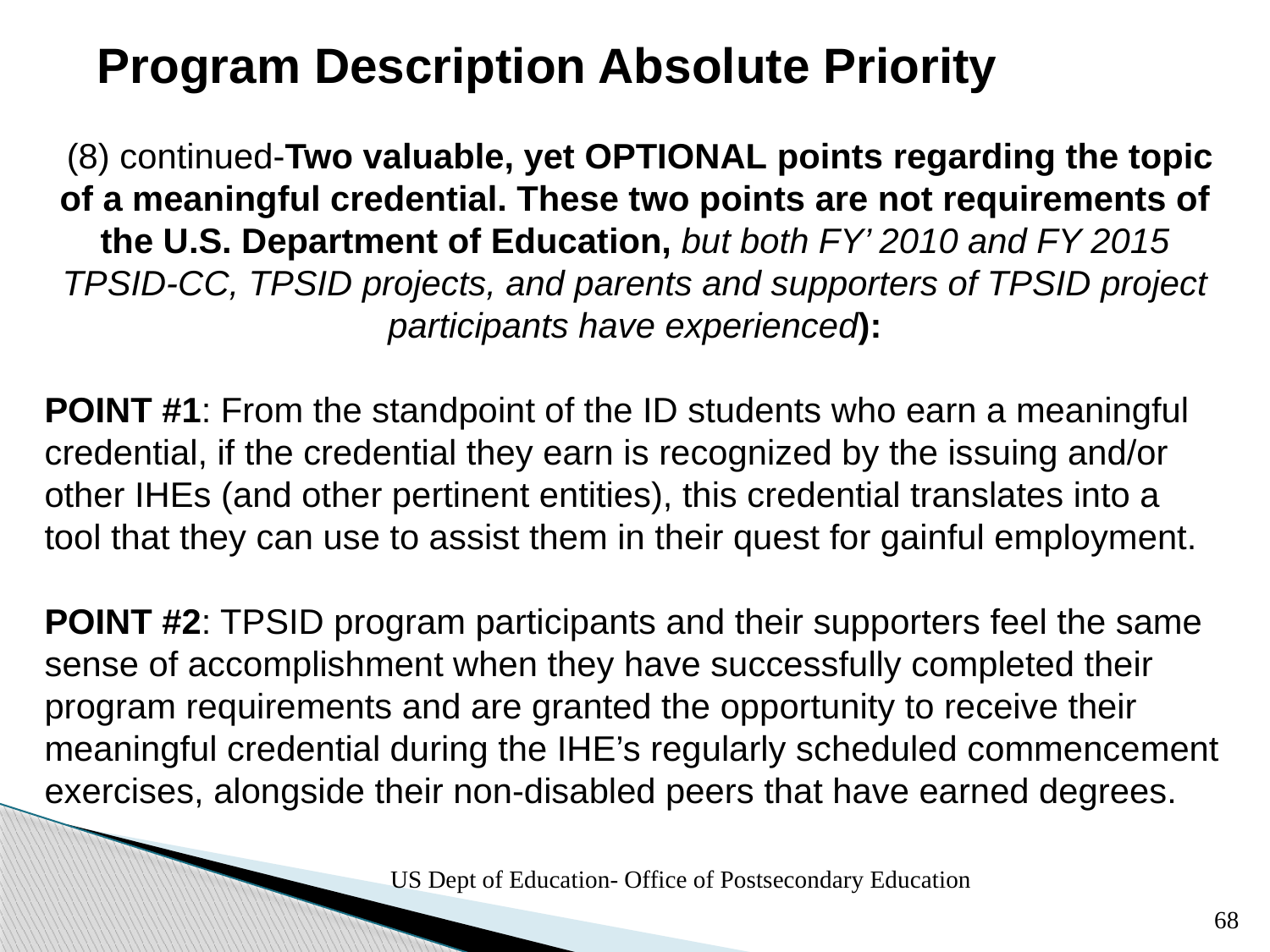

# Program Description Absolute Priority

 (8) continued-Two valuable, yet OPTIONAL points regarding the topic of a meaningful credential. These two points are not requirements of the U.S. Department of Education, but both FY’ 2010 and FY 2015 TPSID-CC, TPSID projects, and parents and supporters of TPSID project participants have experienced):

POINT #1: From the standpoint of the ID students who earn a meaningful credential, if the credential they earn is recognized by the issuing and/or other IHEs (and other pertinent entities), this credential translates into a tool that they can use to assist them in their quest for gainful employment.

POINT #2: TPSID program participants and their supporters feel the same sense of accomplishment when they have successfully completed their program requirements and are granted the opportunity to receive their meaningful credential during the IHE’s regularly scheduled commencement exercises, alongside their non-disabled peers that have earned degrees.

US Dept of Education- Office of Postsecondary Education
68